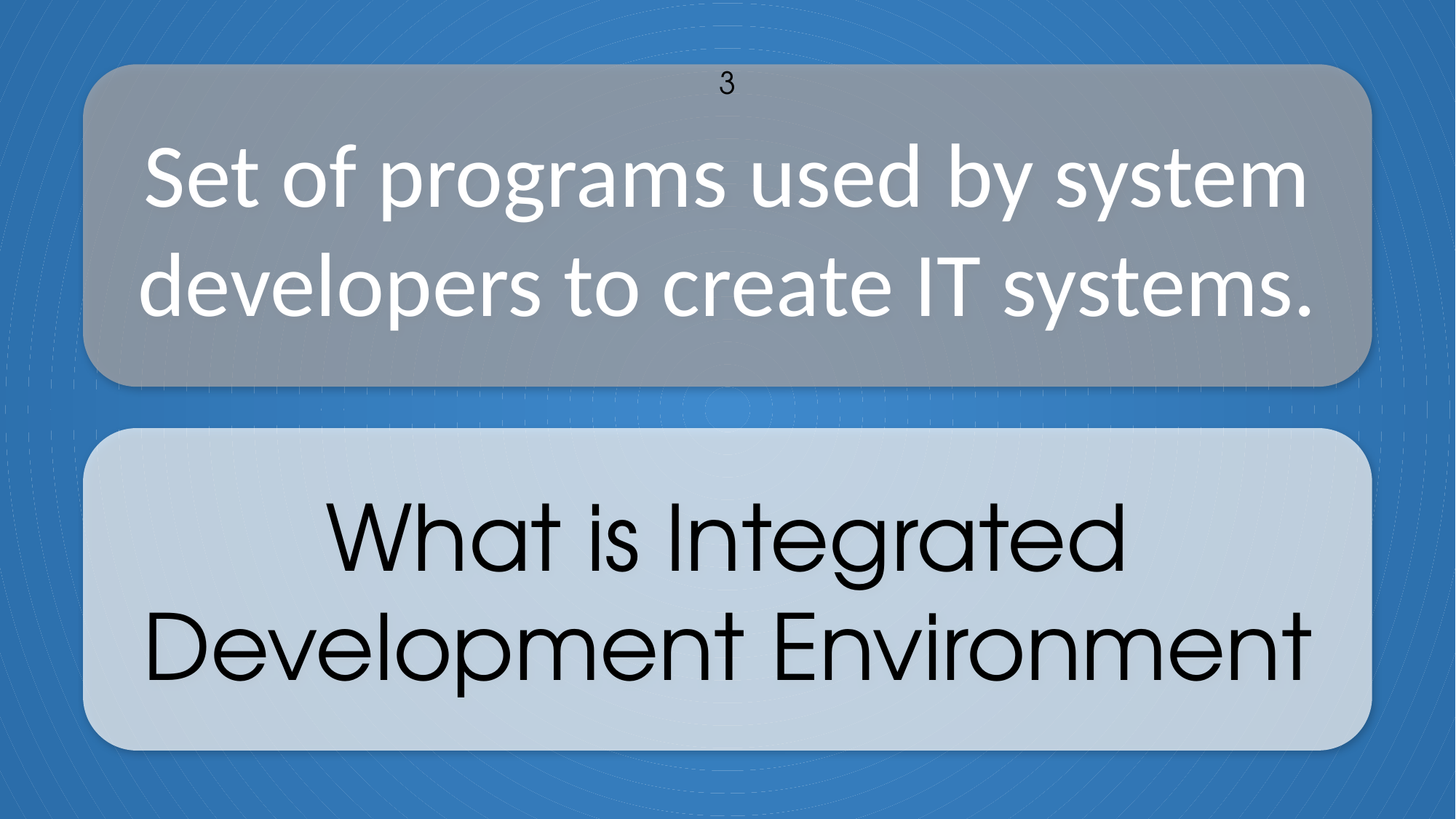

Set of programs used by system developers to create IT systems.
3
What is Integrated Development Environment